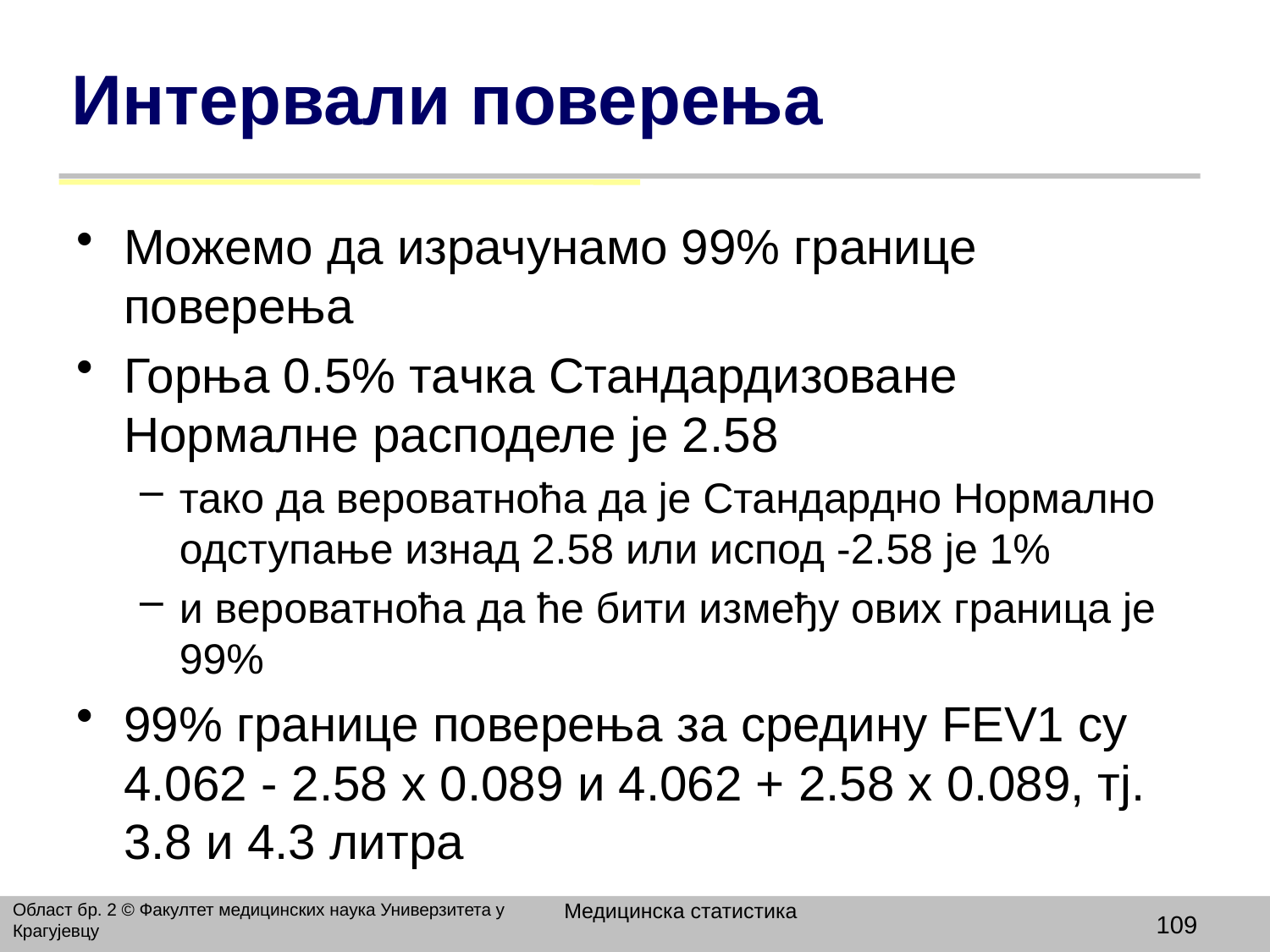

# Интервали поверења
Можемо да израчунамо 99% границе поверења
Горња 0.5% тачка Стандардизоване Нормалне расподеле је 2.58
тако да вероватноћа да је Стандардно Нормално одступање изнад 2.58 или испод -2.58 је 1%
и вероватноћа да ће бити између ових граница је 99%
99% границе поверења за средину FEV1 су 4.062 - 2.58 x 0.089 и 4.062 + 2.58 x 0.089, тј. 3.8 и 4.3 литра
Медицинска статистика
Област бр. 2 © Факултет медицинских наука Универзитета у Крагујевцу
109